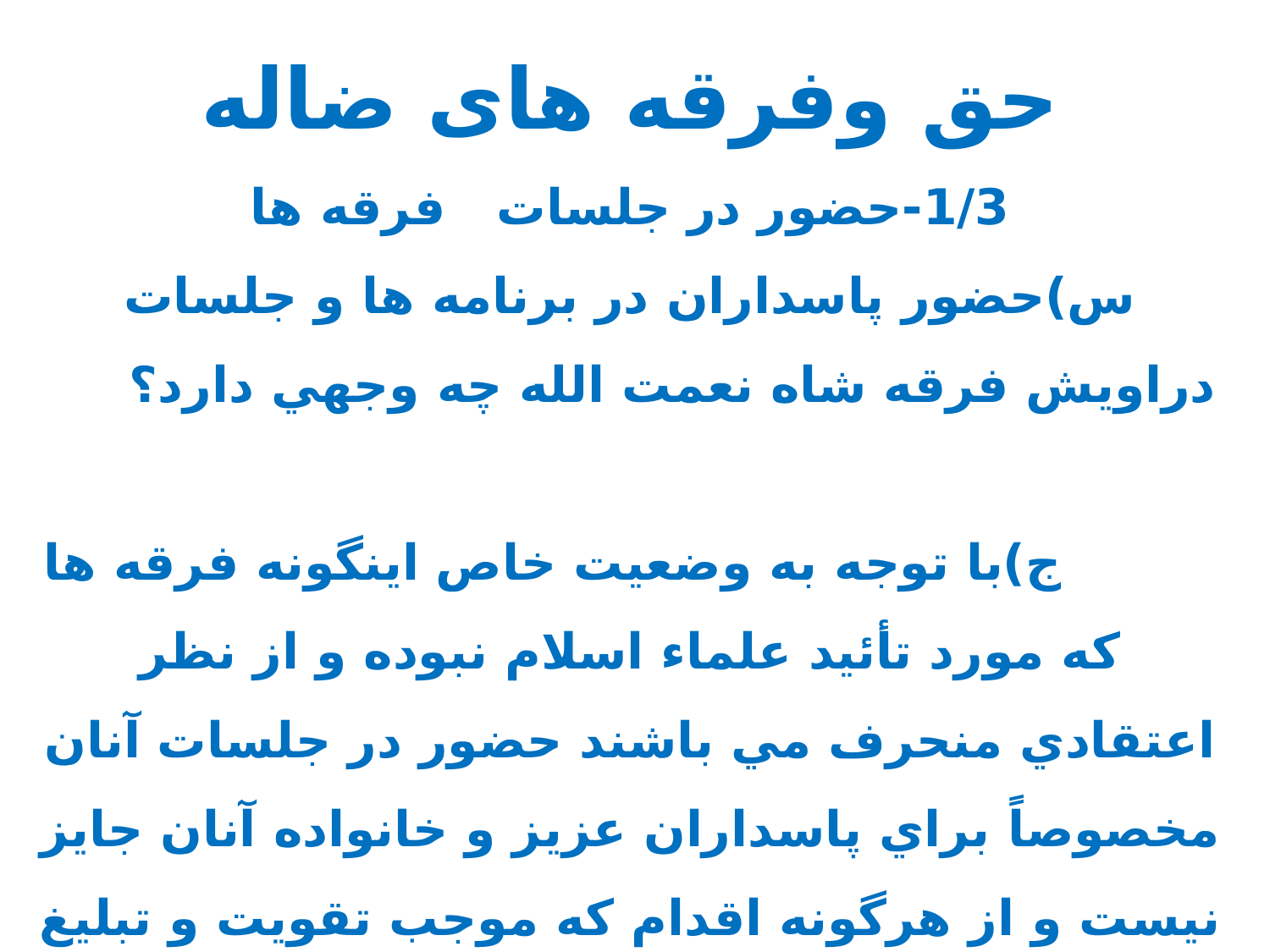

3)ارتباط با دراویش ،اهل حق وفرقه های ضاله
1/3-حضور در جلسات   فرقه ها
س)حضور پاسداران در برنامه ها و جلسات دراويش فرقه شاه نعمت الله چه وجهي دارد؟                                                                                     ج)با توجه به وضعيت خاص اينگونه فرقه ها كه مورد تأئيد علماء اسلام نبوده و از نظر اعتقادي منحرف مي باشند حضور در جلسات آنان مخصوصاً براي پاسداران عزيز و خانواده آنان جايز نيست و از هرگونه اقدام كه موجب تقويت و تبليغ آنان شود بايد پرهيز گردد.